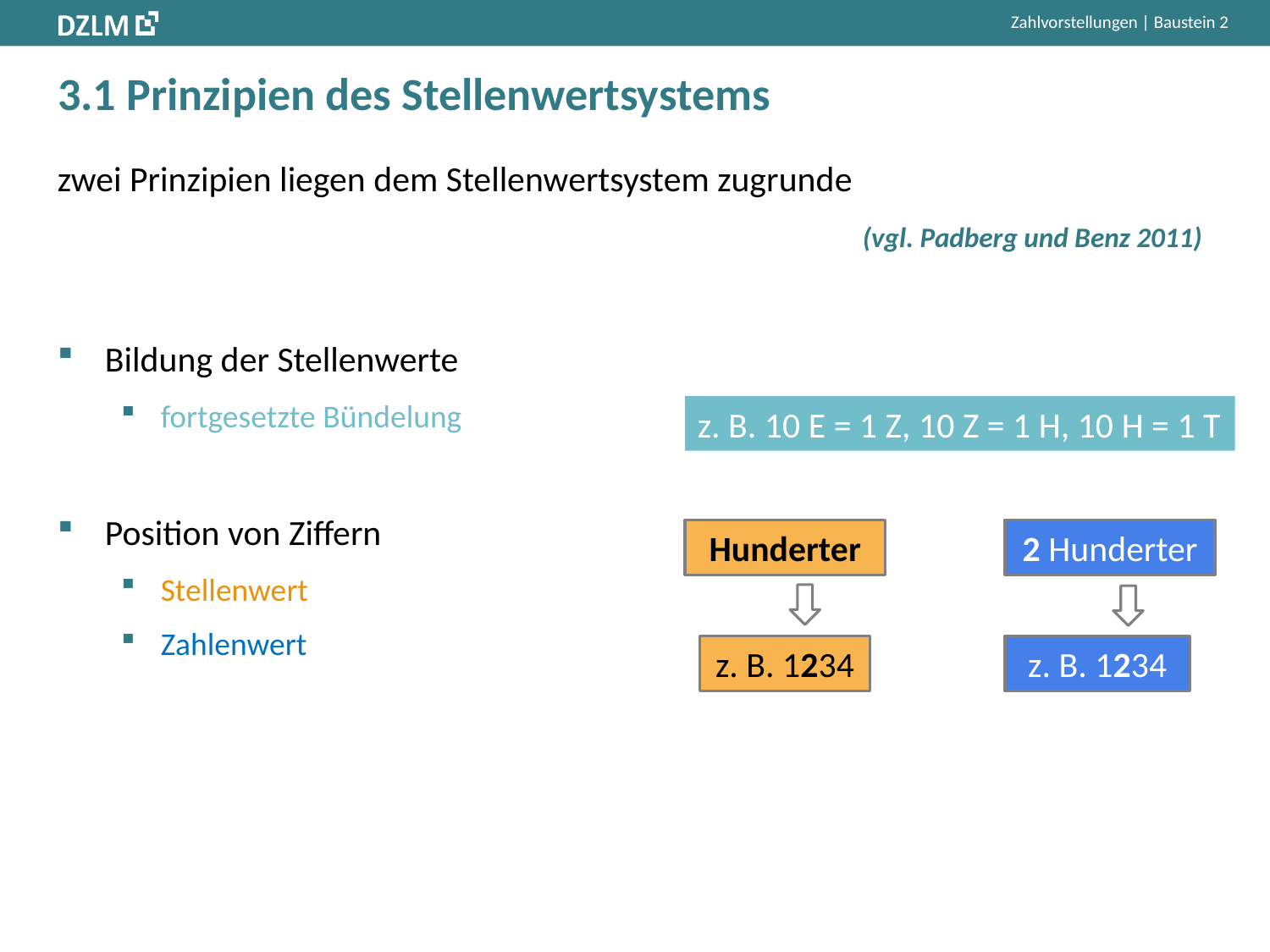

# 3.1 Prinzipien des Stellenwertsystems
zwei Prinzipien liegen dem Stellenwertsystem zugrunde
(vgl. Padberg und Benz 2011)

Bildung der Stellenwerte
fortgesetzte Bündelung

Position von Ziffern
Stellenwert
Zahlenwert
z. B. 10 E = 1 Z, 10 Z = 1 H, 10 H = 1 T
Hunderter
2 Hunderter

z. B. 1234
z. B. 1234